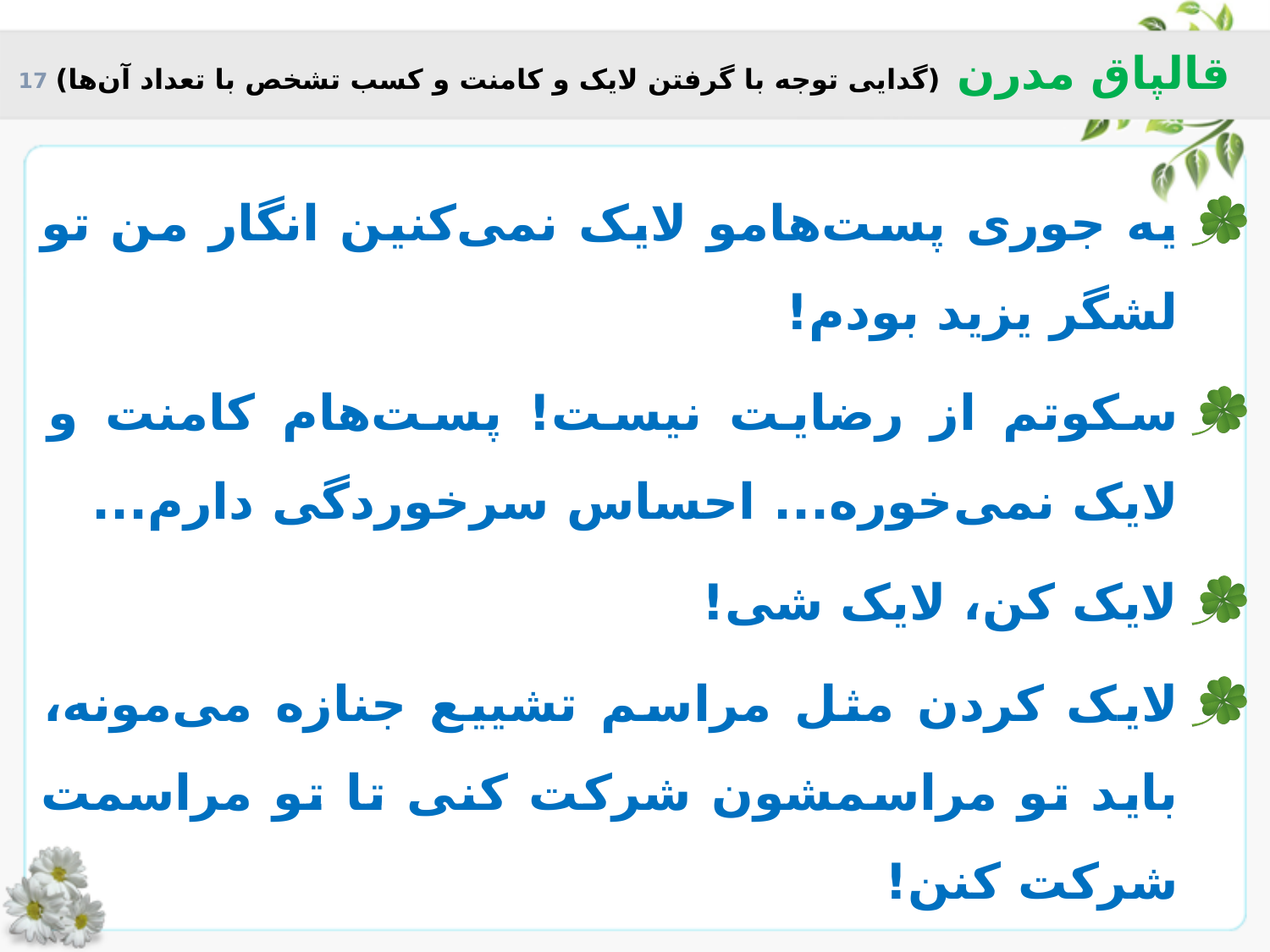

# قالپاق مدرن (گدایی توجه با گرفتن لایک و کامنت و کسب تشخص با تعداد آن‌ها)
یه جوری پست‌هامو لایک نمی‌کنین انگار من تو لشگر یزید بودم!
سکوتم از رضایت نیست! پست‌هام کامنت و لایک نمی‌خوره... احساس سرخوردگی دارم...
لایک کن، لایک شی!
لایک کردن مثل مراسم تشییع جنازه می‌مونه، باید تو مراسمشون شرکت کنی تا تو مراسمت شرکت کنن!